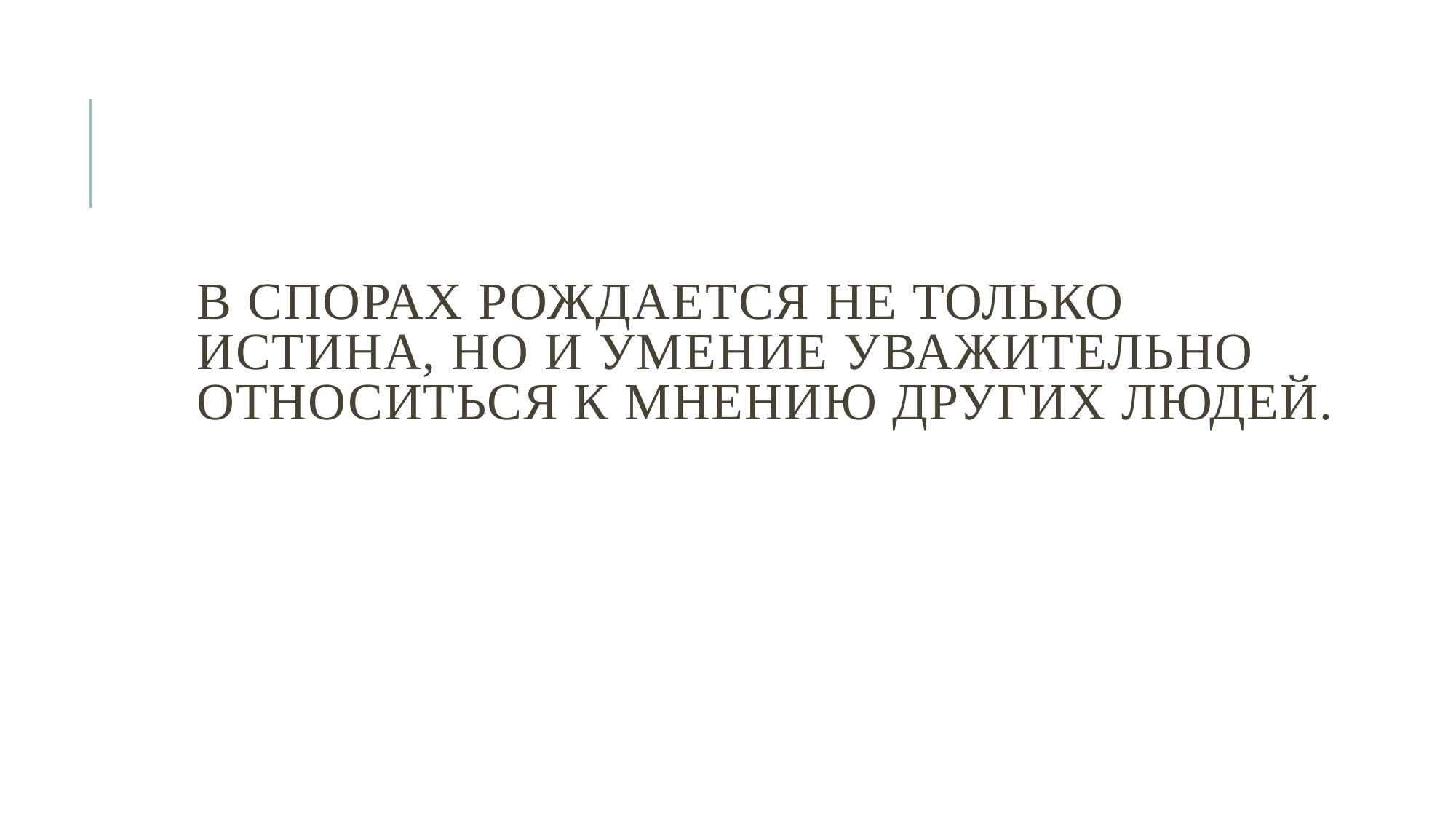

# В спорах рождается не только истина, но и умение уважительно относиться к мнению других людей.